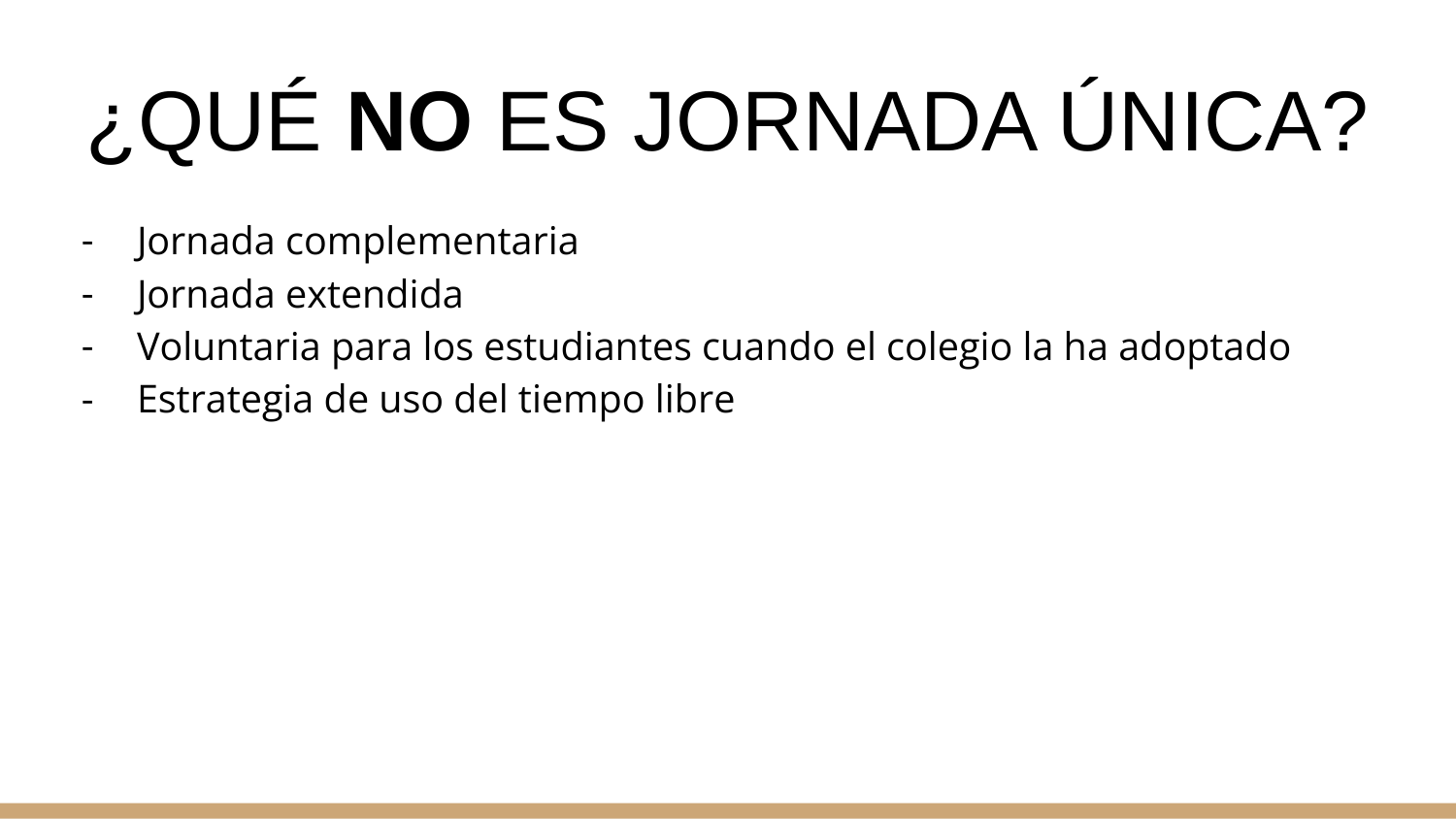

# ¿QUÉ NO ES JORNADA ÚNICA?
Jornada complementaria
Jornada extendida
Voluntaria para los estudiantes cuando el colegio la ha adoptado
Estrategia de uso del tiempo libre